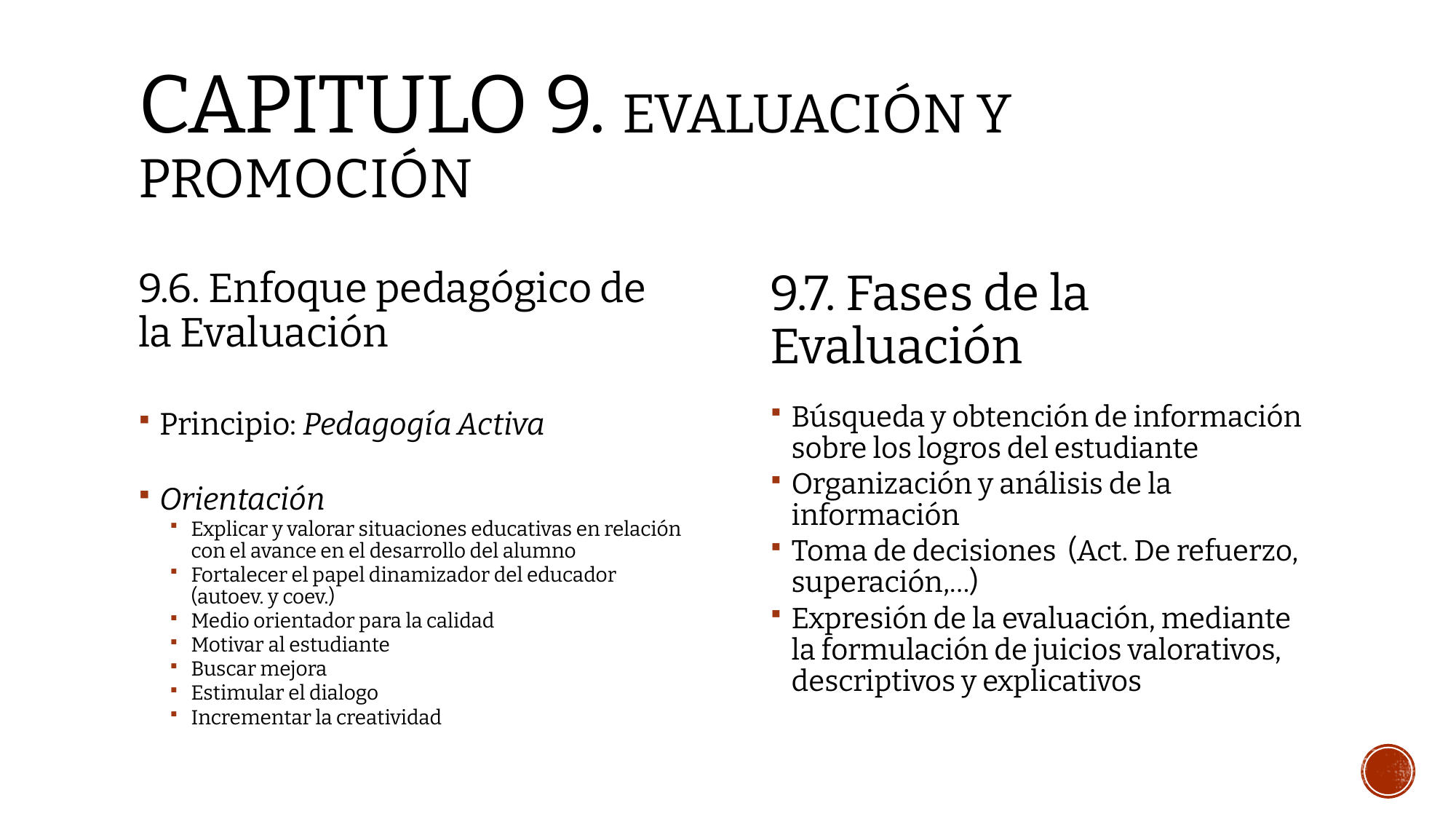

# CAPITULO 9. EVALUACIÓN Y PROMOCIÓN
9.6. Enfoque pedagógico de la Evaluación

Principio: Pedagogía Activa

Orientación
Explicar y valorar situaciones educativas en relación con el avance en el desarrollo del alumno
Fortalecer el papel dinamizador del educador (autoev. y coev.)
Medio orientador para la calidad
Motivar al estudiante
Buscar mejora
Estimular el dialogo
Incrementar la creatividad

9.7. Fases de la Evaluación

Búsqueda y obtención de información sobre los logros del estudiante
Organización y análisis de la información
Toma de decisiones  (Act. De refuerzo, superación,…)
Expresión de la evaluación, mediante la formulación de juicios valorativos, descriptivos y explicativos